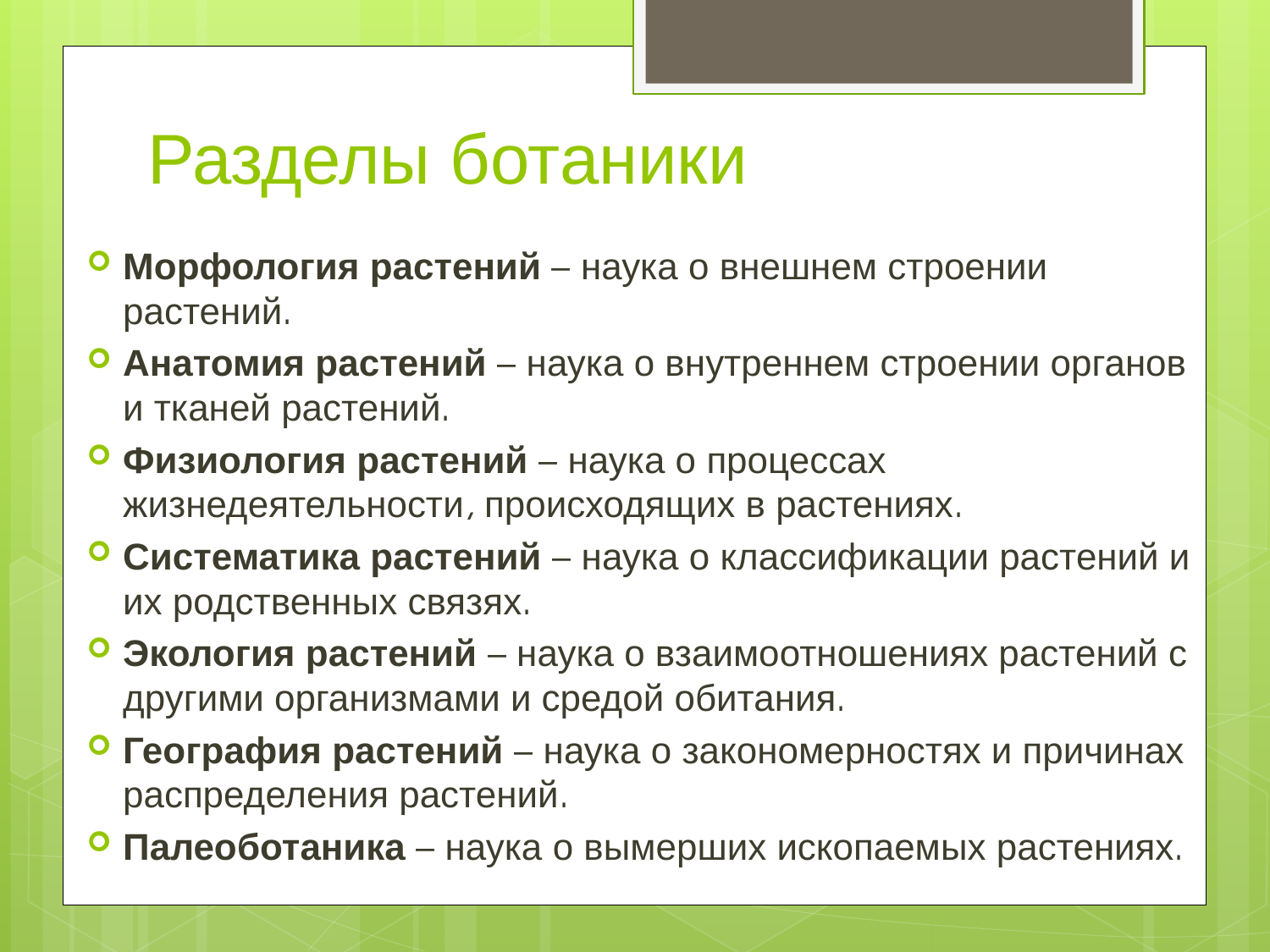

# Разделы ботаники
Морфология растений – наука о внешнем строении растений.
Анатомия растений – наука о внутреннем строении органов и тканей растений.
Физиология растений – наука о процессах жизнедеятельности, происходящих в растениях.
Систематика растений – наука о классификации растений и их родственных связях.
Экология растений – наука о взаимоотношениях растений с другими организмами и средой обитания.
География растений – наука о закономерностях и причинах распределения растений.
Палеоботаника – наука о вымерших ископаемых растениях.